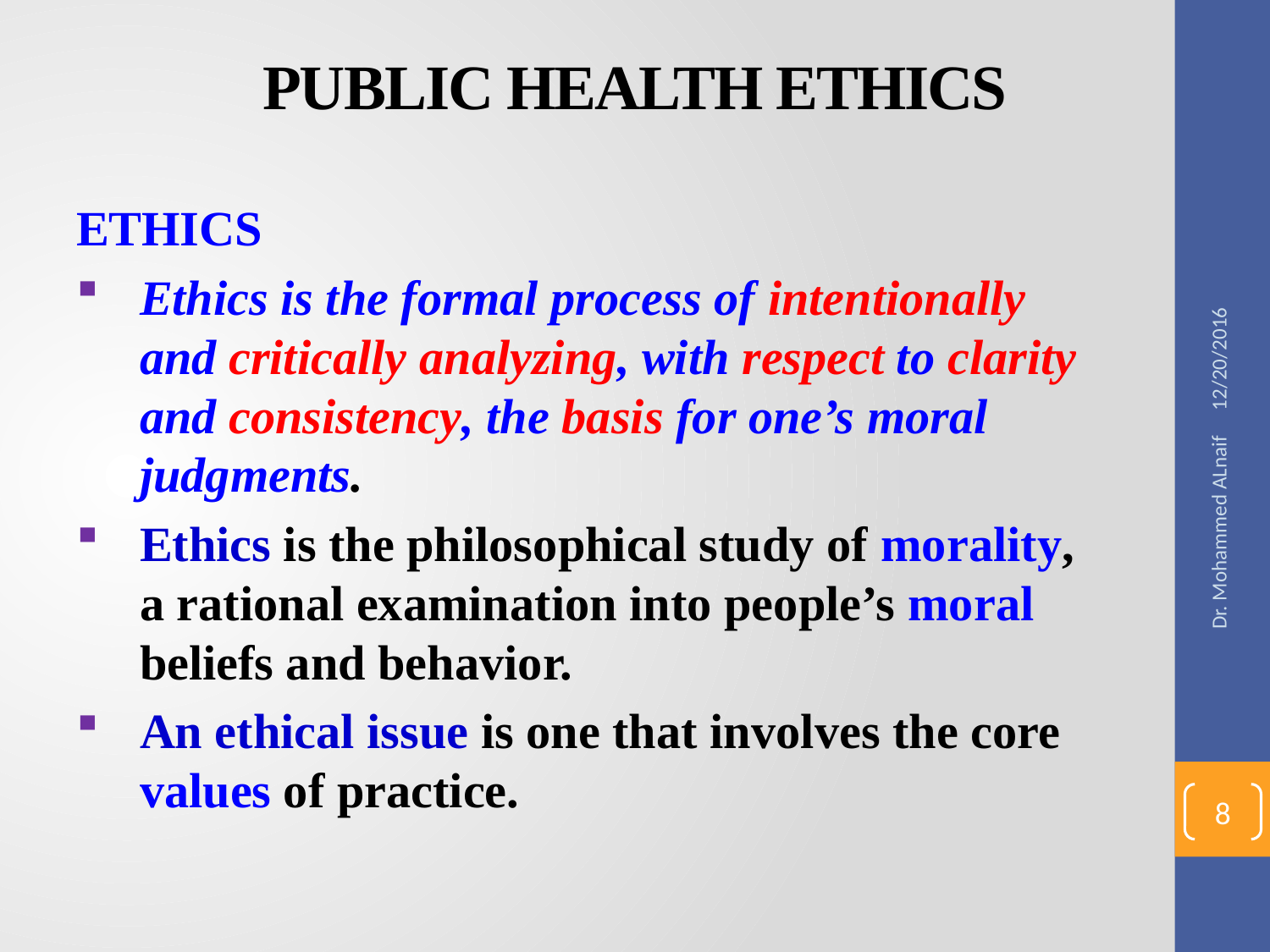

# PUBLIC HEALTH ETHICS
ETHICS
Ethics is the formal process of intentionally and critically analyzing, with respect to clarity and consistency, the basis for one’s moral judgments.
Ethics is the philosophical study of morality, a rational examination into people’s moral beliefs and behavior.
An ethical issue is one that involves the core values of practice.
12/20/2016
Dr. Mohammed ALnaif
8